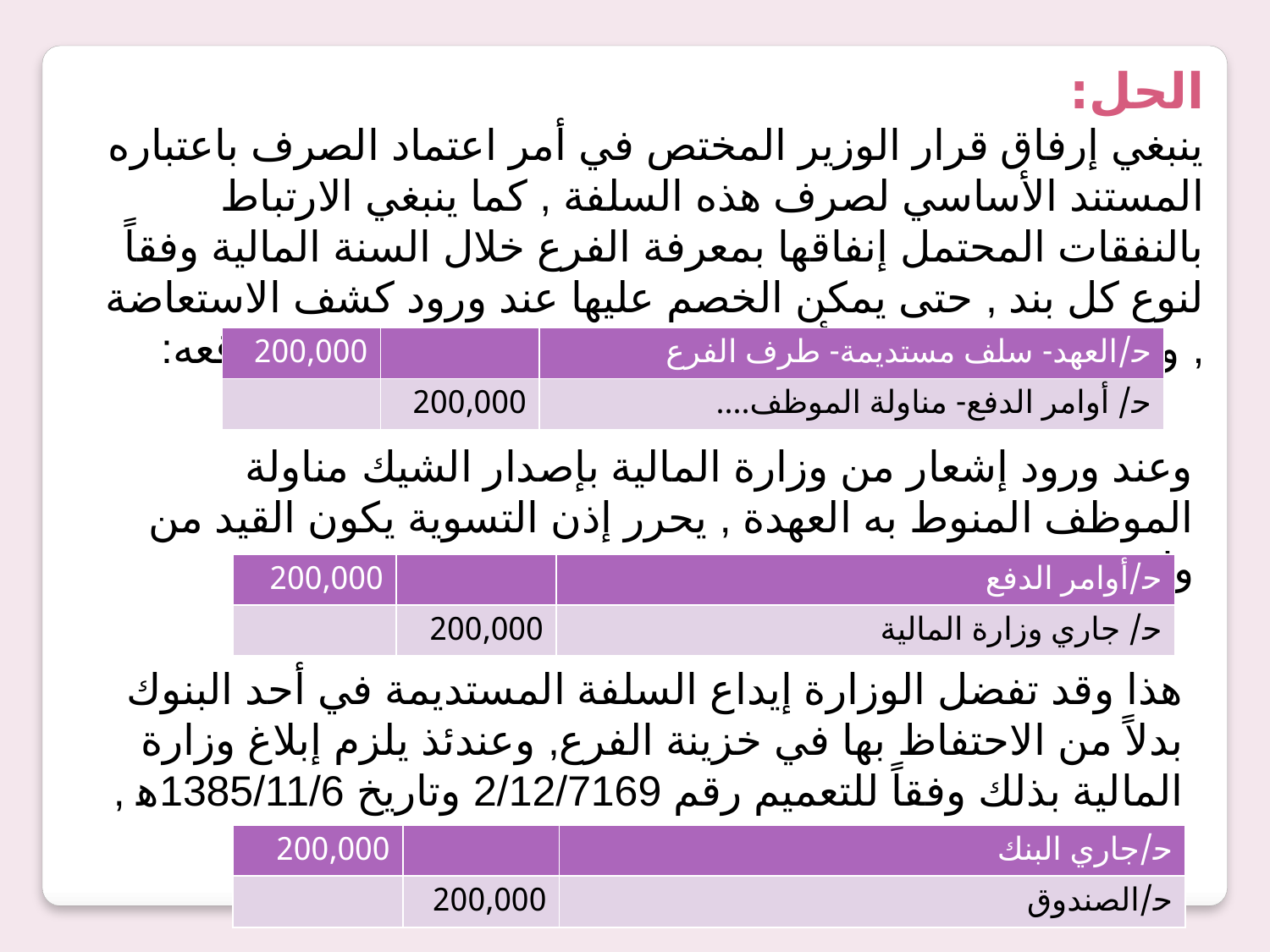

الحل:
ينبغي إرفاق قرار الوزير المختص في أمر اعتماد الصرف باعتباره المستند الأساسي لصرف هذه السلفة , كما ينبغي الارتباط بالنفقات المحتمل إنفاقها بمعرفة الفرع خلال السنة المالية وفقاً لنوع كل بند , حتى يمكن الخصم عليها عند ورود كشف الاستعاضة , وبناء على ذلك يحرر أمر اعتماد صرف يكون القيد من واقعه:

| 200,000 |  | ﺣ/العهد- سلف مستديمة- طرف الفرع |
| --- | --- | --- |
|  | 200,000 | ﺣ/ أوامر الدفع- مناولة الموظف.... |
وعند ورود إشعار من وزارة المالية بإصدار الشيك مناولة الموظف المنوط به العهدة , يحرر إذن التسوية يكون القيد من واقعه:

| 200,000 |  | ﺣ/أوامر الدفع |
| --- | --- | --- |
|  | 200,000 | ﺣ/ جاري وزارة المالية |
هذا وقد تفضل الوزارة إيداع السلفة المستديمة في أحد البنوك بدلاً من الاحتفاظ بها في خزينة الفرع, وعندئذ يلزم إبلاغ وزارة المالية بذلك وفقاً للتعميم رقم 2/12/7169 وتاريخ 1385/11/6ﻫ , ويكون قيد الإيداع على النحو التالي:
| 200,000 |  | ﺣ/جاري البنك |
| --- | --- | --- |
|  | 200,000 | ﺣ/الصندوق |